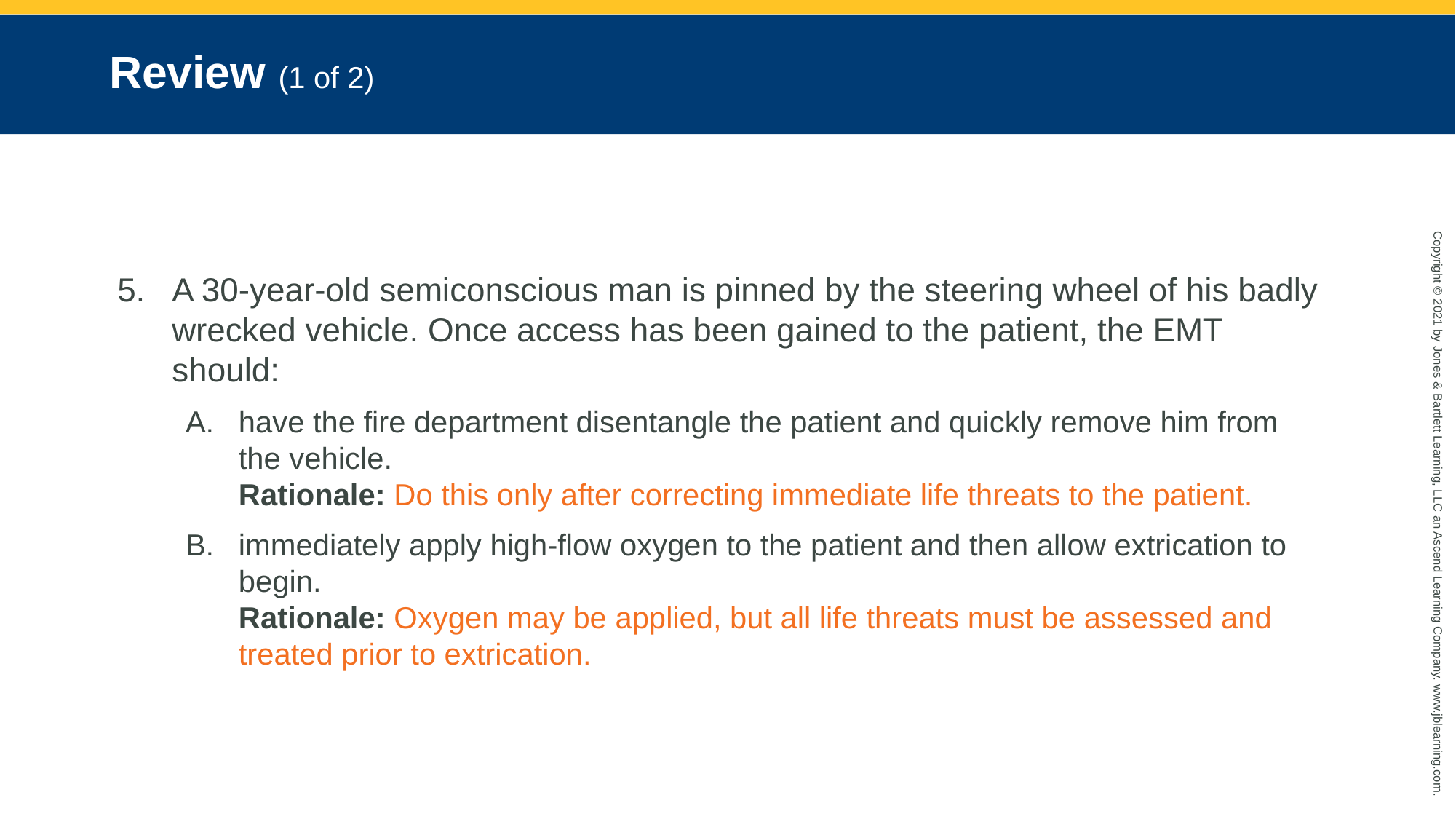

# Review (1 of 2)
A 30-year-old semiconscious man is pinned by the steering wheel of his badly wrecked vehicle. Once access has been gained to the patient, the EMT should:
have the fire department disentangle the patient and quickly remove him from the vehicle.
Rationale: Do this only after correcting immediate life threats to the patient.
immediately apply high-flow oxygen to the patient and then allow extrication to begin.
Rationale: Oxygen may be applied, but all life threats must be assessed and treated prior to extrication.